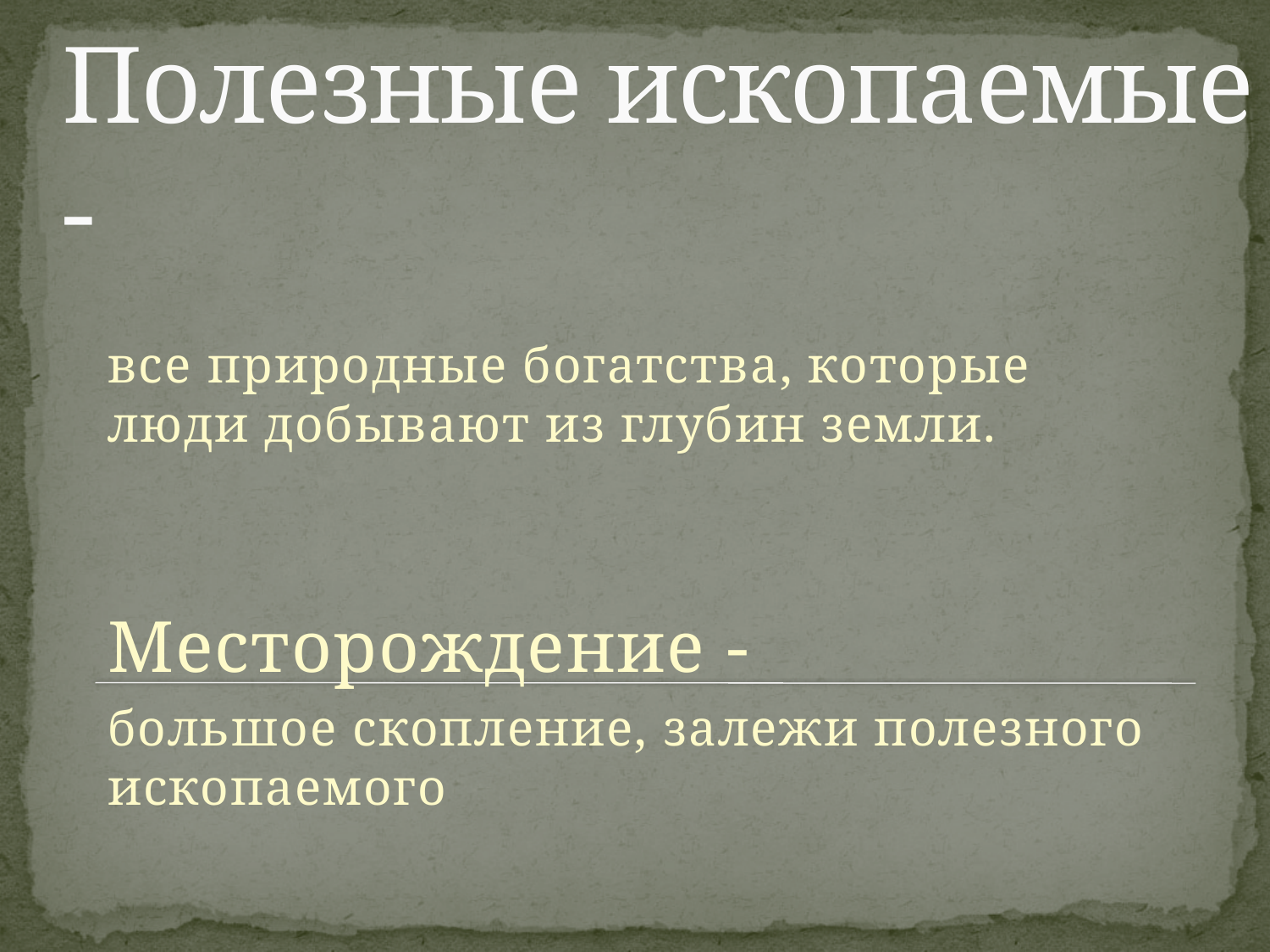

# Полезные ископаемые -
все природные богатства, которые люди добывают из глубин земли.

Месторождение -
большое скопление, залежи полезного ископаемого